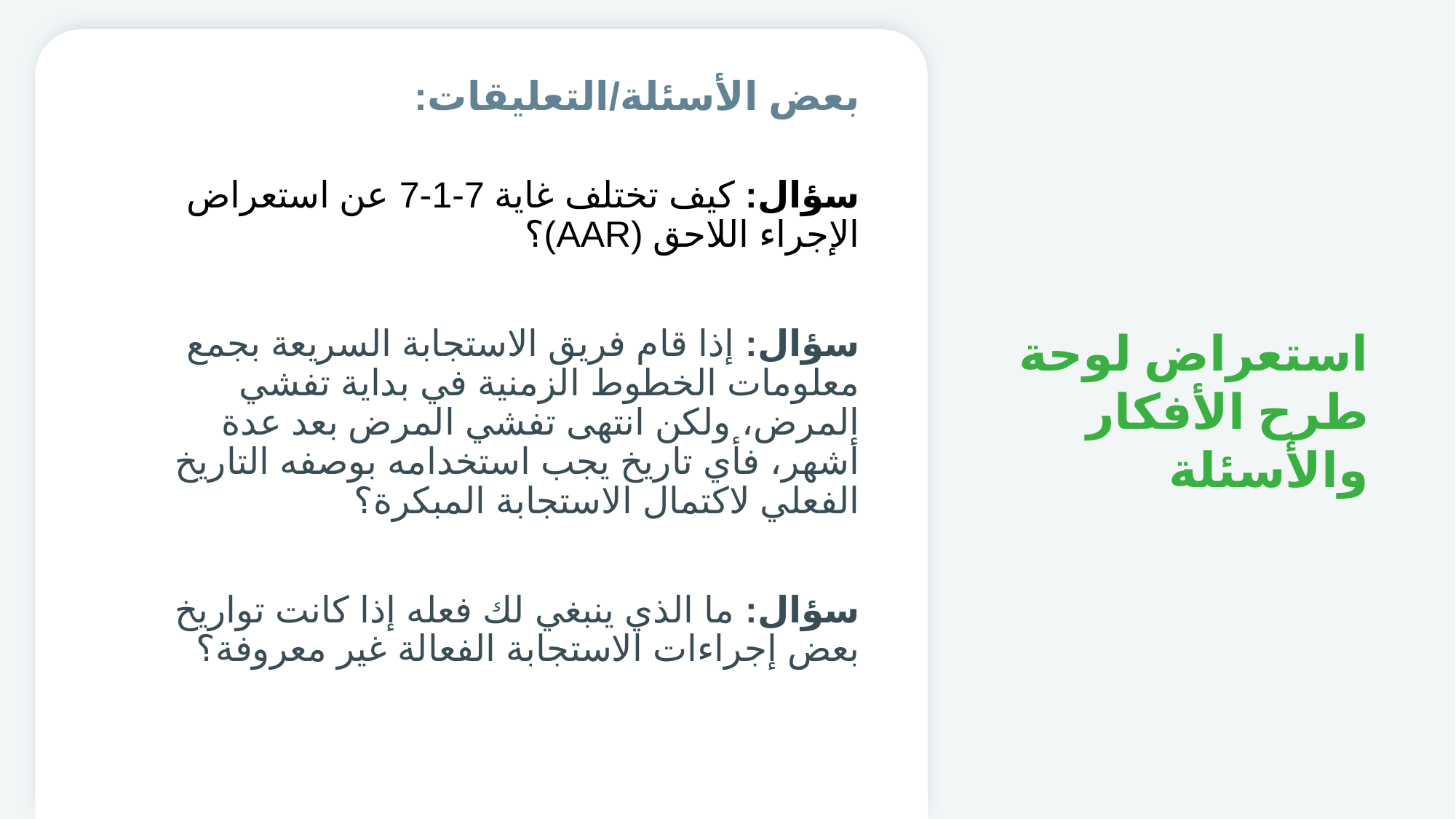

بعض الأسئلة/التعليقات:
سؤال: كيف تختلف غاية 7-1-7 عن استعراض الإجراء اللاحق (AAR)؟

سؤال: إذا قام فريق الاستجابة السريعة بجمع معلومات الخطوط الزمنية في بداية تفشي المرض، ولكن انتهى تفشي المرض بعد عدة أشهر، فأي تاريخ يجب استخدامه بوصفه التاريخ الفعلي لاكتمال الاستجابة المبكرة؟

سؤال: ما الذي ينبغي لك فعله إذا كانت تواريخ بعض إجراءات الاستجابة الفعالة غير معروفة؟

# استعراض لوحة طرح الأفكار والأسئلة